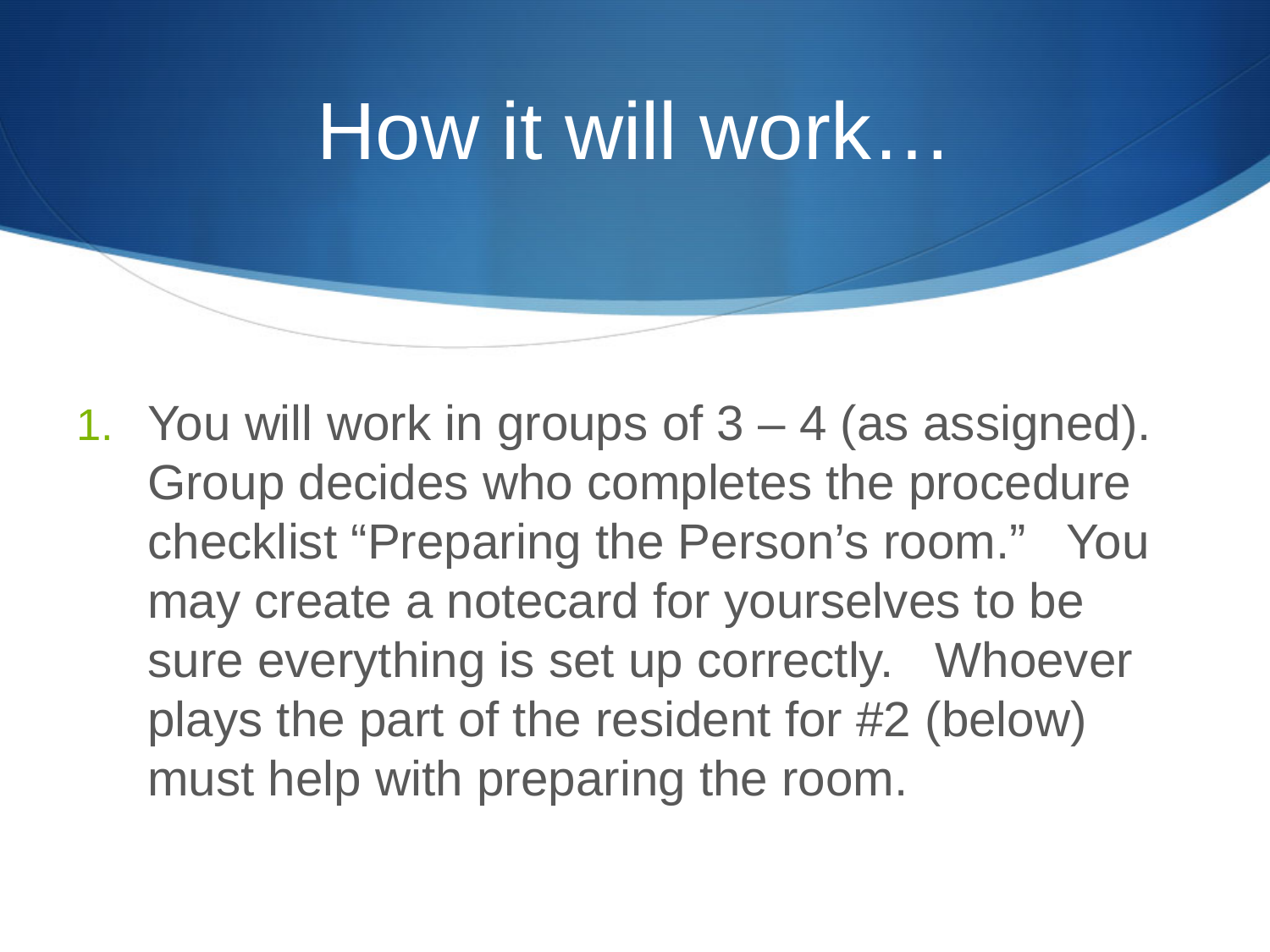

# How it will work…
You will work in groups of 3 – 4 (as assigned).  Group decides who completes the procedure checklist “Preparing the Person’s room.”   You may create a notecard for yourselves to be sure everything is set up correctly.   Whoever plays the part of the resident for #2 (below) must help with preparing the room.